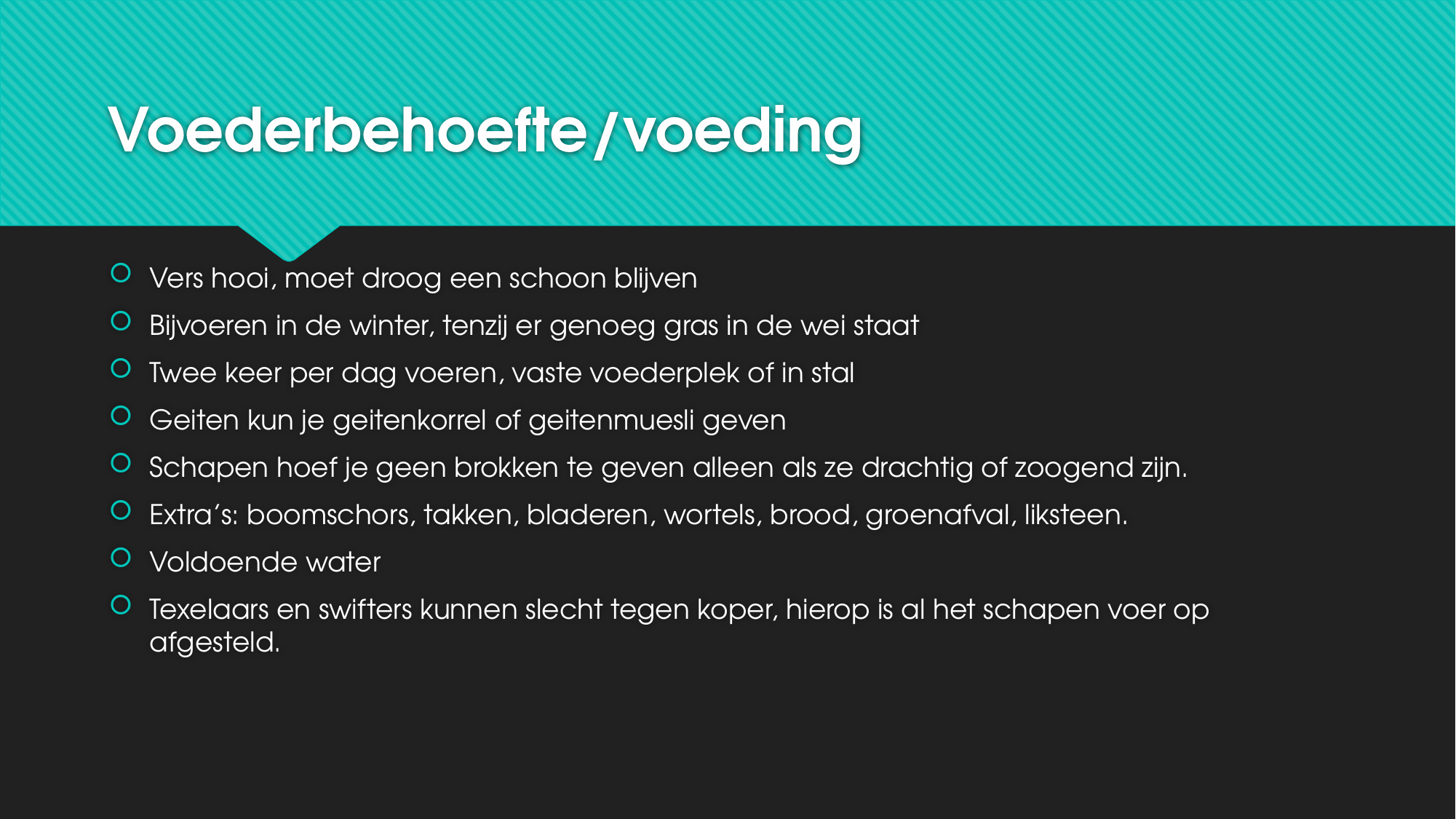

# Voederbehoefte/voeding
Vers hooi, moet droog een schoon blijven
Bijvoeren in de winter, tenzij er genoeg gras in de wei staat
Twee keer per dag voeren, vaste voederplek of in stal
Geiten kun je geitenkorrel of geitenmuesli geven
Schapen hoef je geen brokken te geven alleen als ze drachtig of zoogend zijn.
Extra’s: boomschors, takken, bladeren, wortels, brood, groenafval, liksteen.
Voldoende water
Texelaars en swifters kunnen slecht tegen koper, hierop is al het schapen voer op afgesteld.